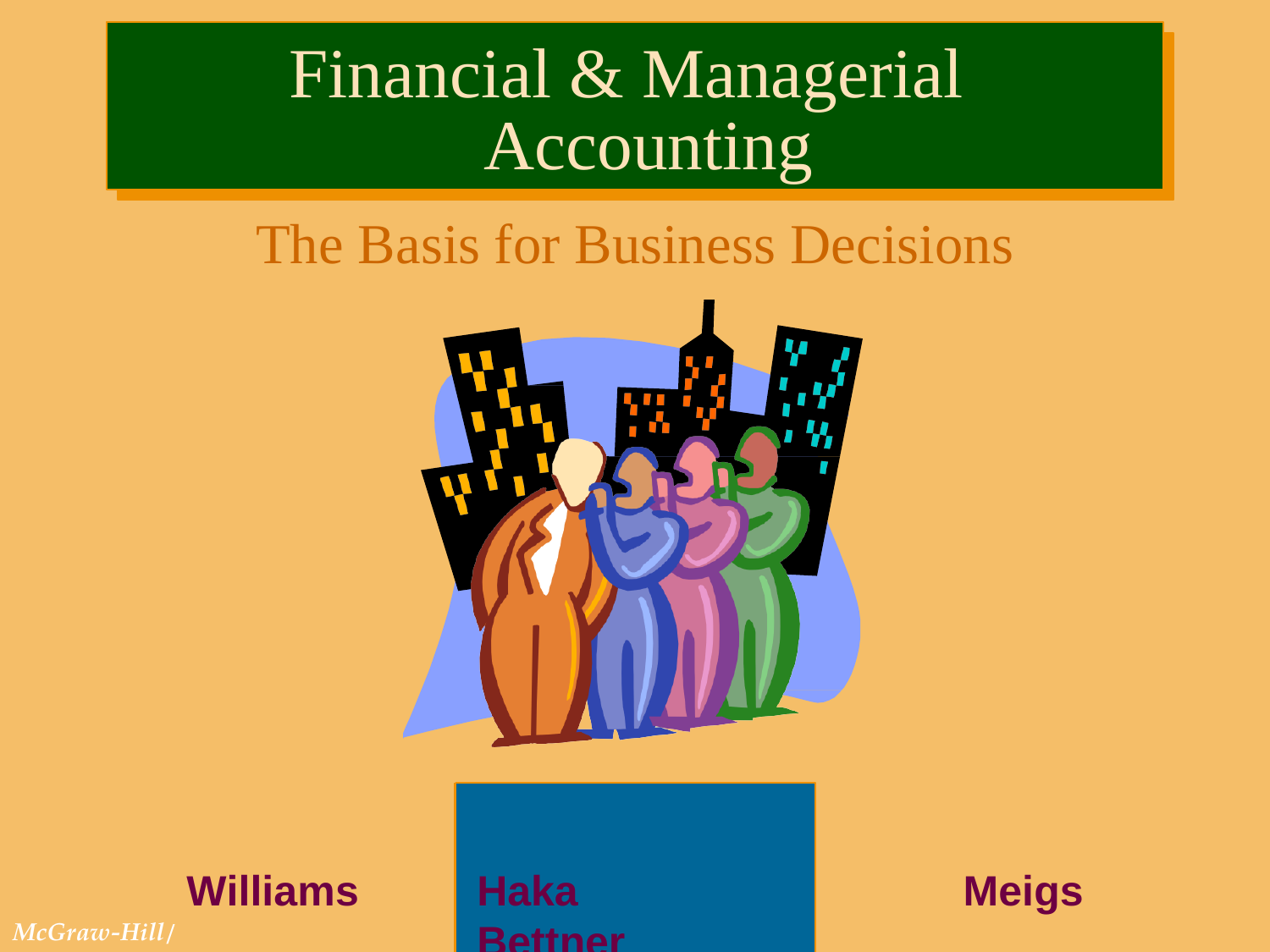

# Financial & Managerial  Accounting
The Basis for Business Decisions

Haka	Bettner

Williams
Meigs
McGraw-Hill/Irwin